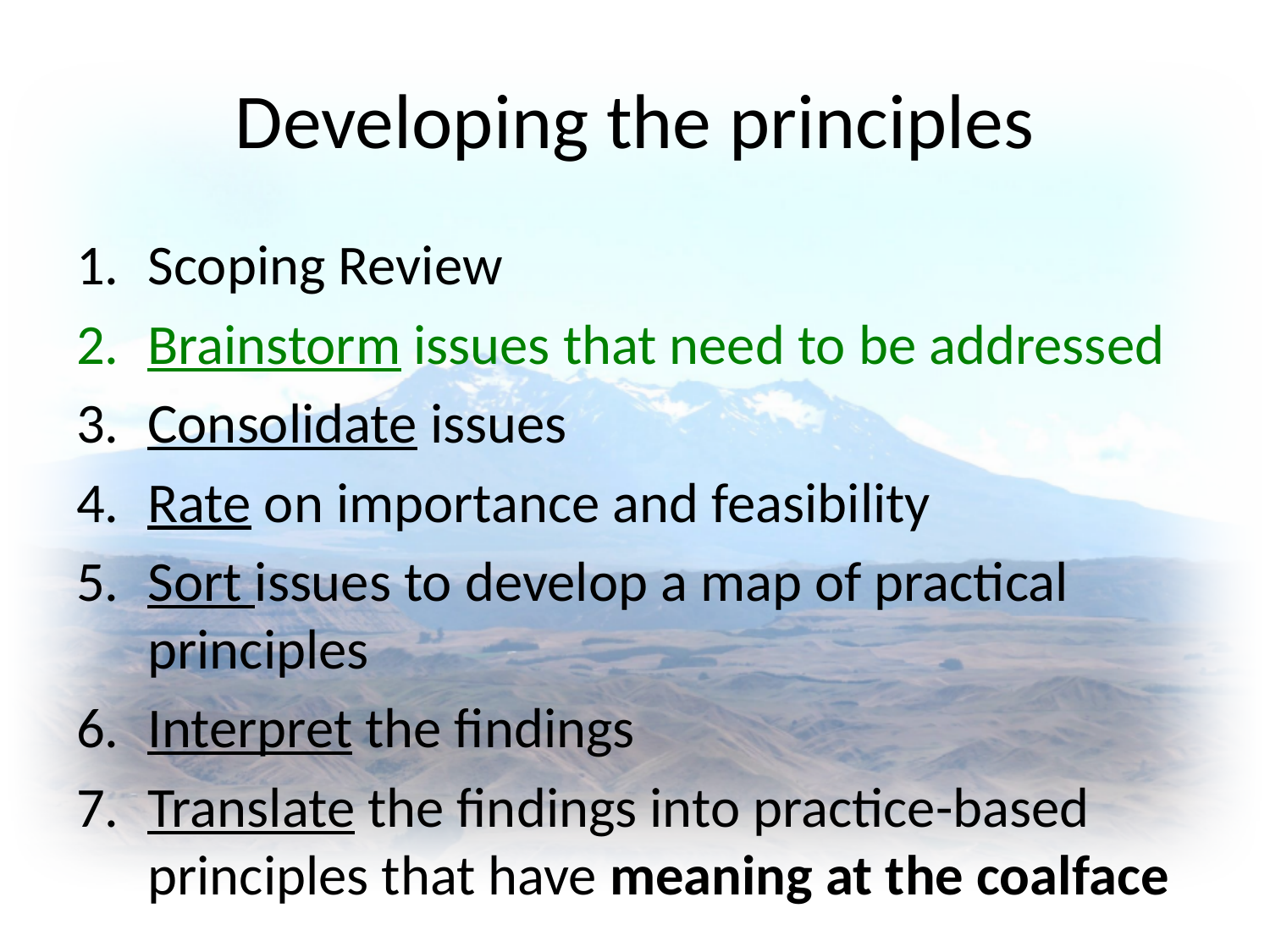

# Developing the principles
Scoping Review
Brainstorm issues that need to be addressed
Consolidate issues
Rate on importance and feasibility
Sort issues to develop a map of practical principles
Interpret the findings
Translate the findings into practice-based principles that have meaning at the coalface